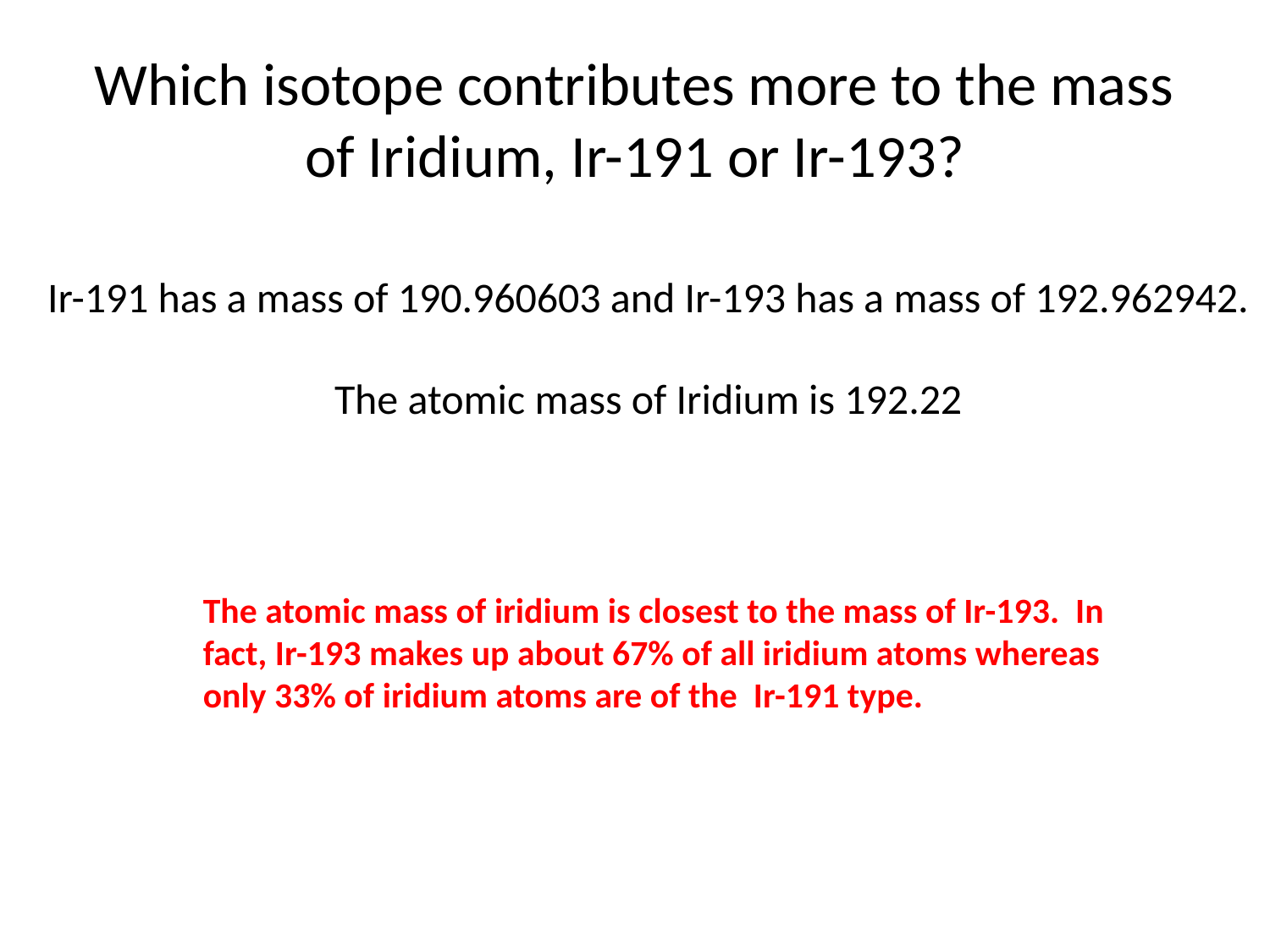

# Which isotope contributes more to the mass of Iridium, Ir-191 or Ir-193?
Ir-191 has a mass of 190.960603 and Ir-193 has a mass of 192.962942.

The atomic mass of Iridium is 192.22

The atomic mass of iridium is closest to the mass of Ir-193.  In fact, Ir-193 makes up about 67% of all iridium atoms whereas only 33% of iridium atoms are of the  Ir-191 type.